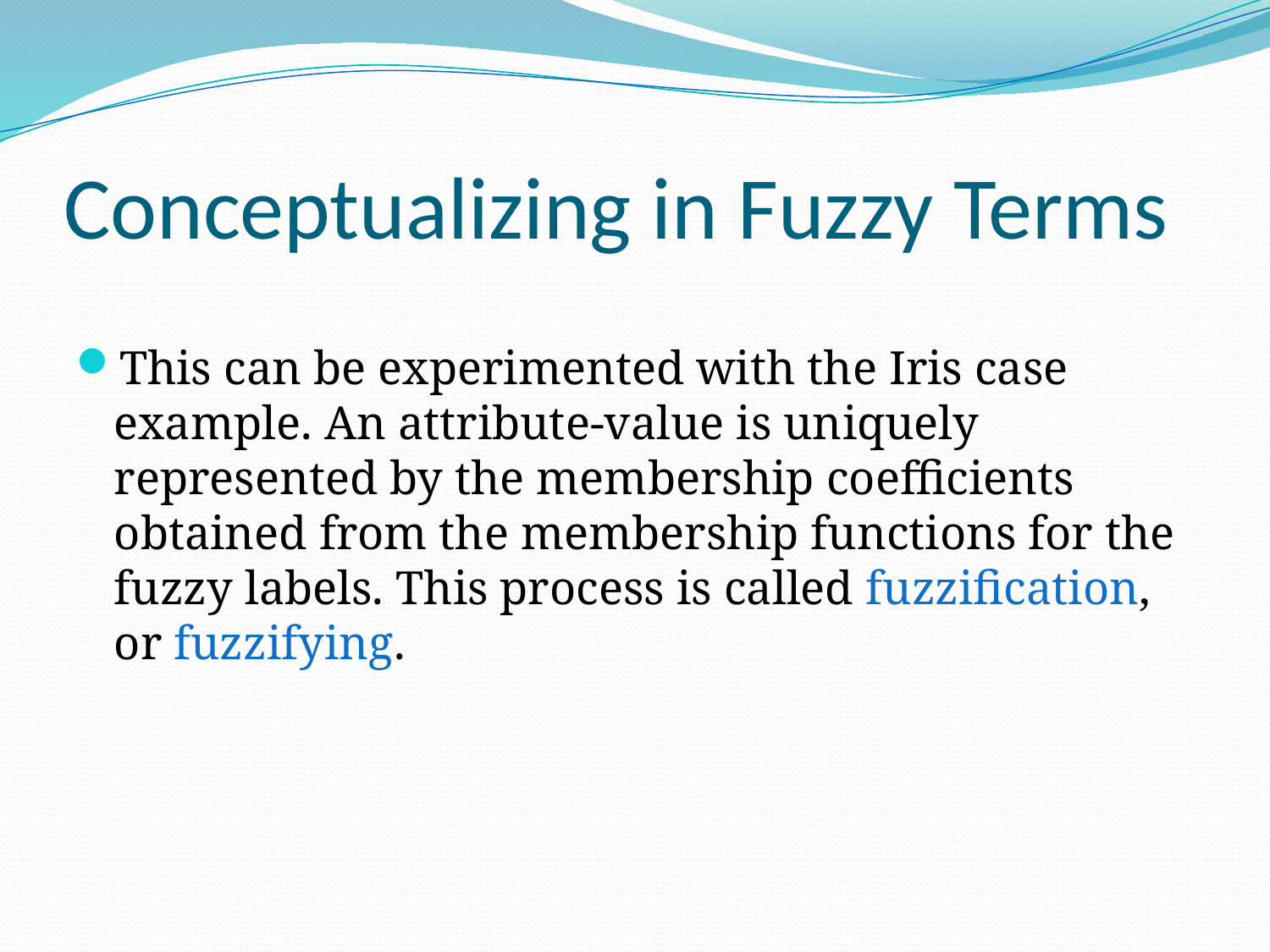

# Conceptualizing in Fuzzy Terms

This can be experimented with the Iris case example. An attribute-value is uniquely represented by the membership coefficients obtained from the membership functions for the fuzzy labels. This process is called fuzzification, or fuzzifying.